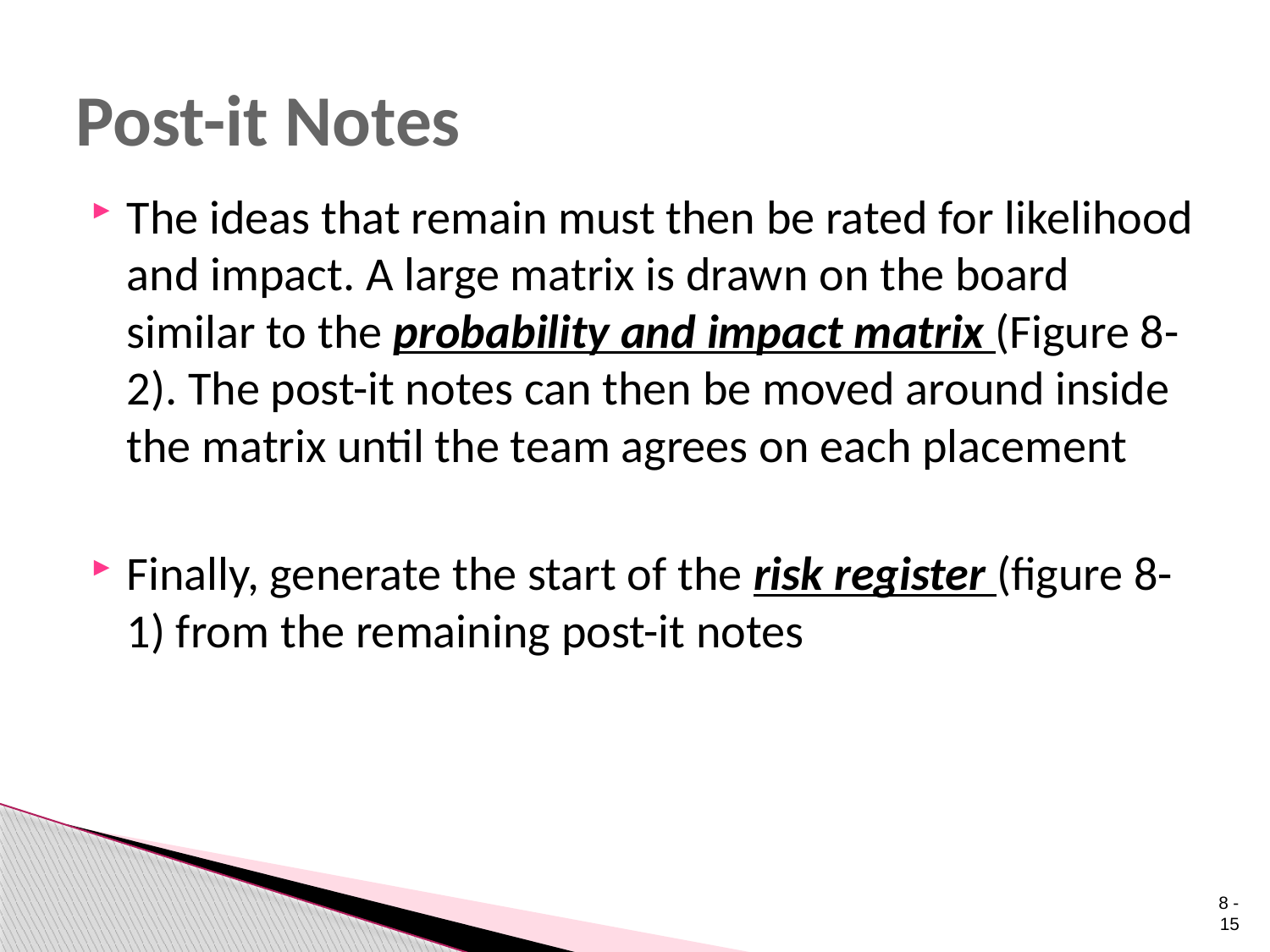

# Post-it Notes
The ideas that remain must then be rated for likelihood and impact. A large matrix is drawn on the board similar to the probability and impact matrix (Figure 8-2). The post-it notes can then be moved around inside the matrix until the team agrees on each placement

Finally, generate the start of the risk register (figure 8-1) from the remaining post-it notes
 8 - 15